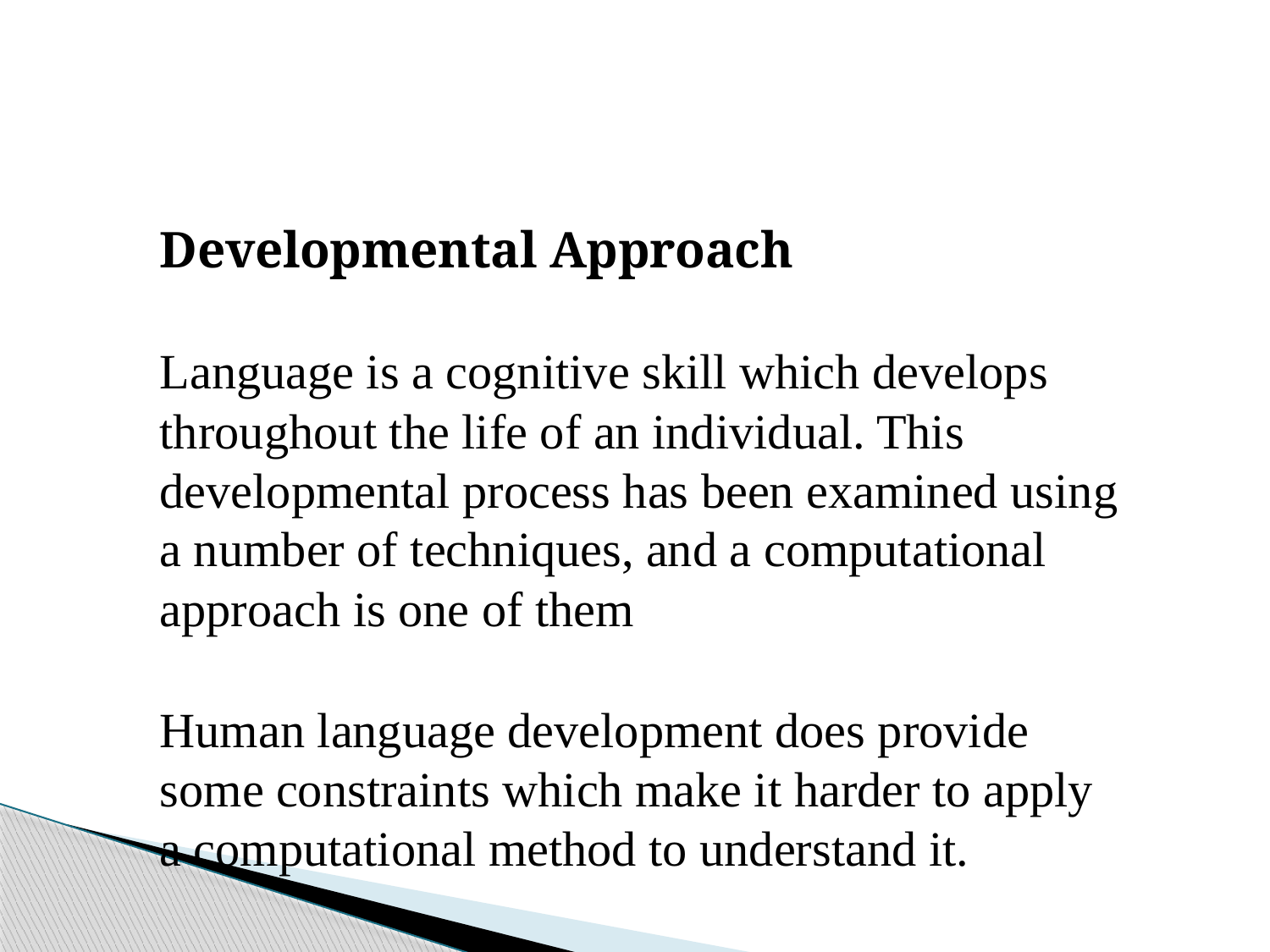

Developmental Approach

	Language is a cognitive skill which develops throughout the life of an individual. This developmental process has been examined using a number of techniques, and a computational approach is one of them

	Human language development does provide some constraints which make it harder to apply a computational method to understand it.